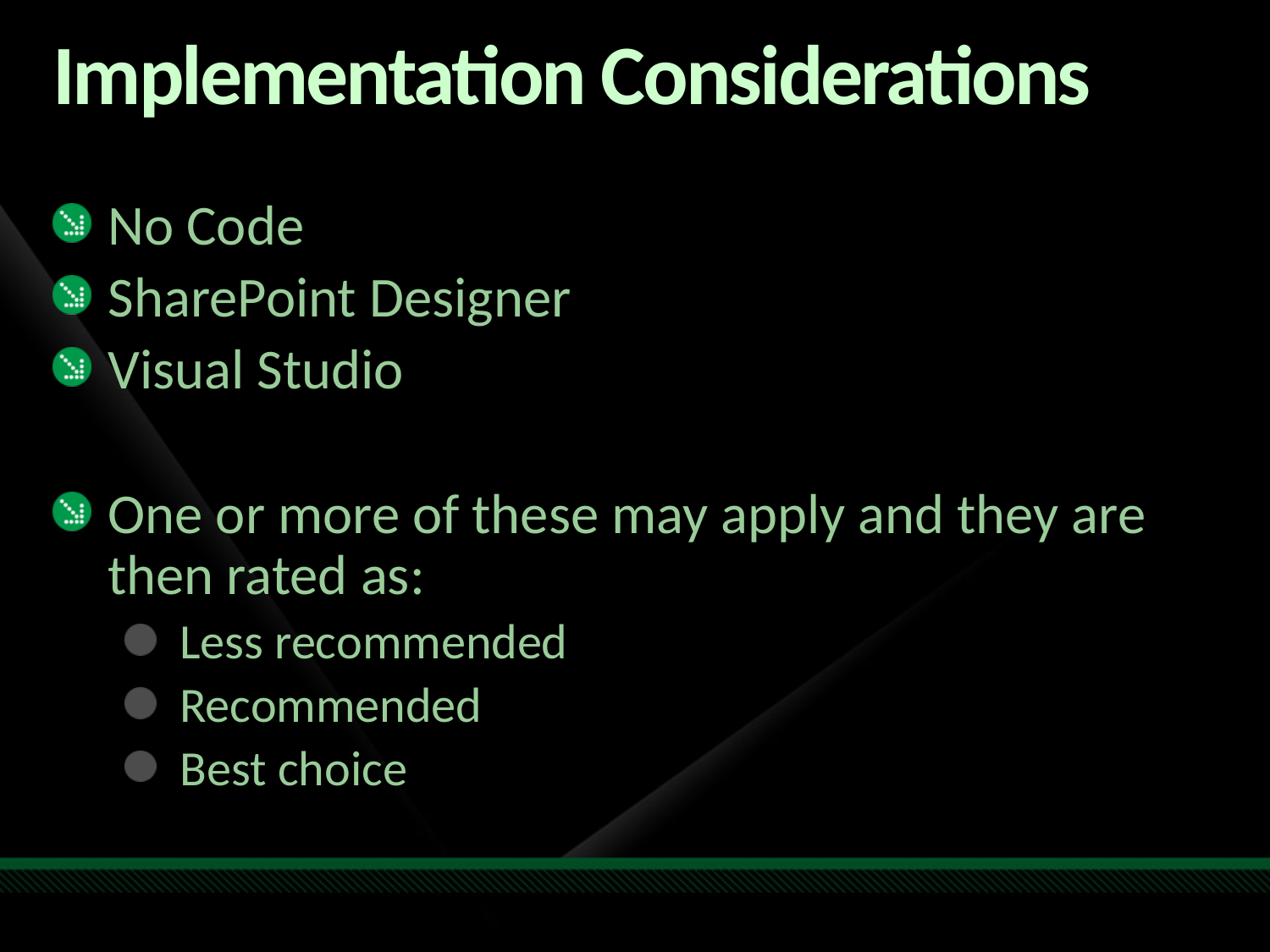

# Implementation Considerations
No Code
SharePoint Designer
Visual Studio

One or more of these may apply and they are then rated as:
Less recommended
Recommended
Best choice